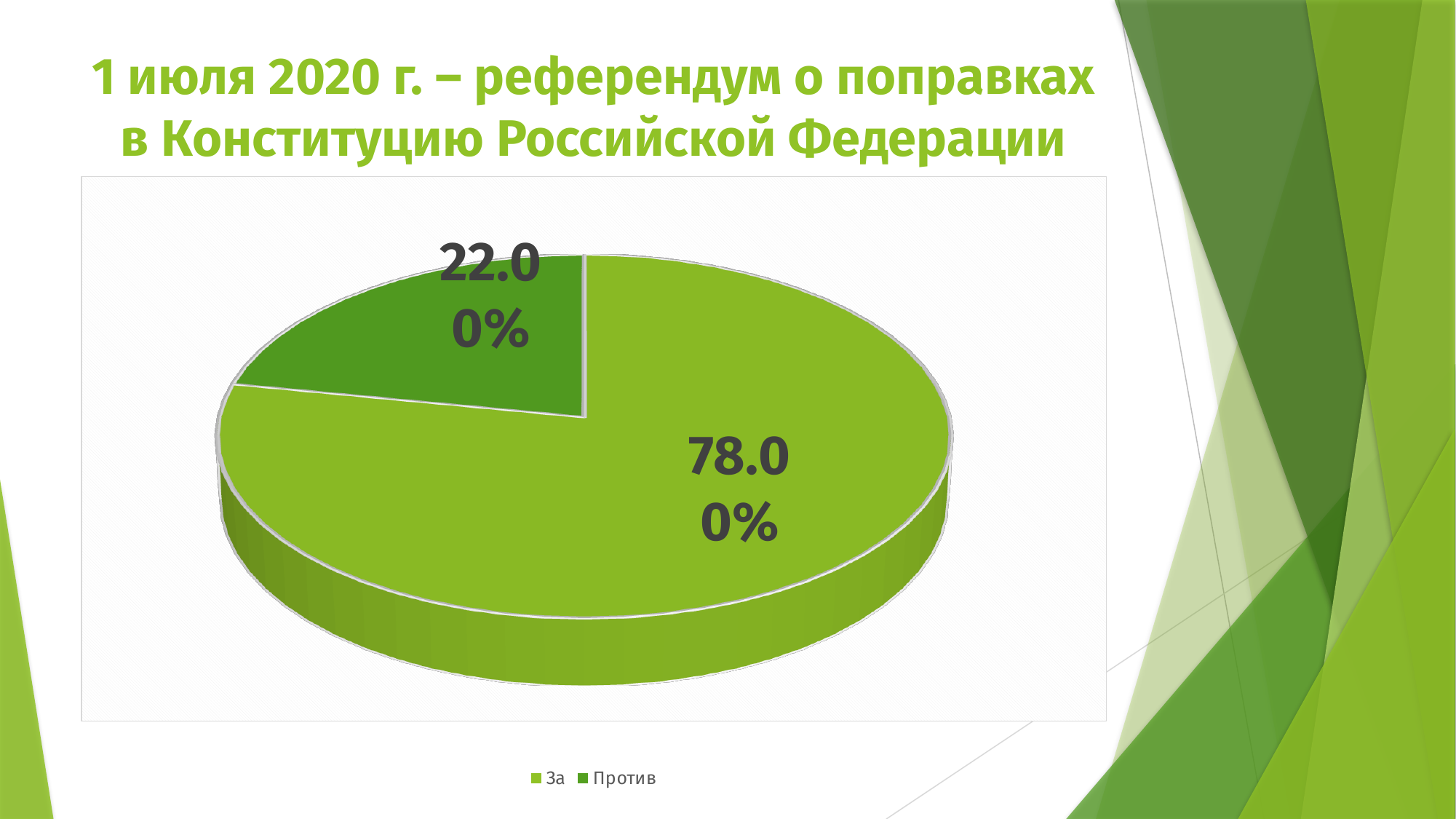

# 1 июля 2020 г. – референдум о поправках в Конституцию Российской Федерации

[unsupported chart]

[unsupported chart]